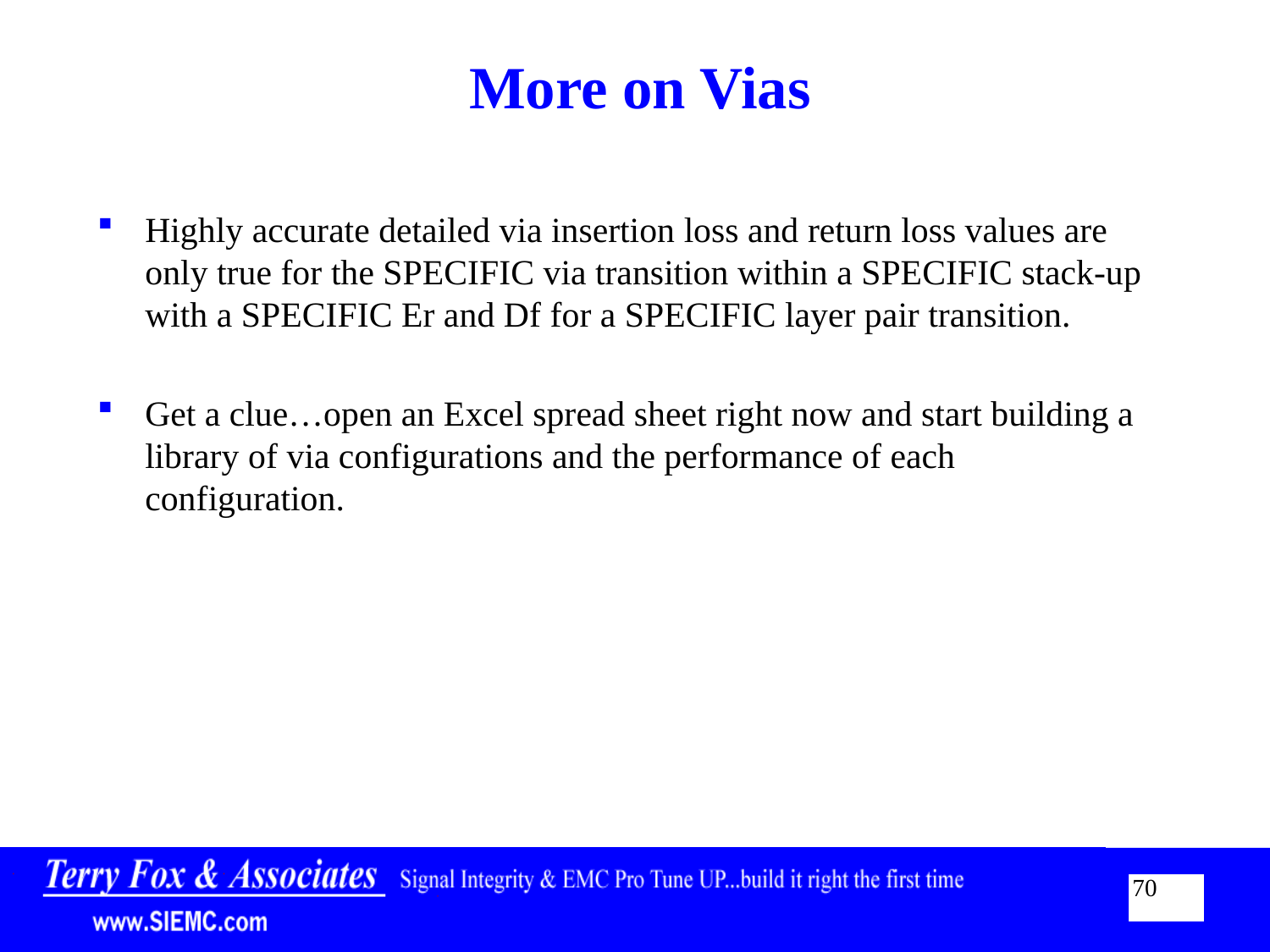

# More on Vias
Highly accurate detailed via insertion loss and return loss values are only true for the SPECIFIC via transition within a SPECIFIC stack-up with a SPECIFIC Er and Df for a SPECIFIC layer pair transition.

Get a clue…open an Excel spread sheet right now and start building a library of via configurations and the performance of each configuration.
70